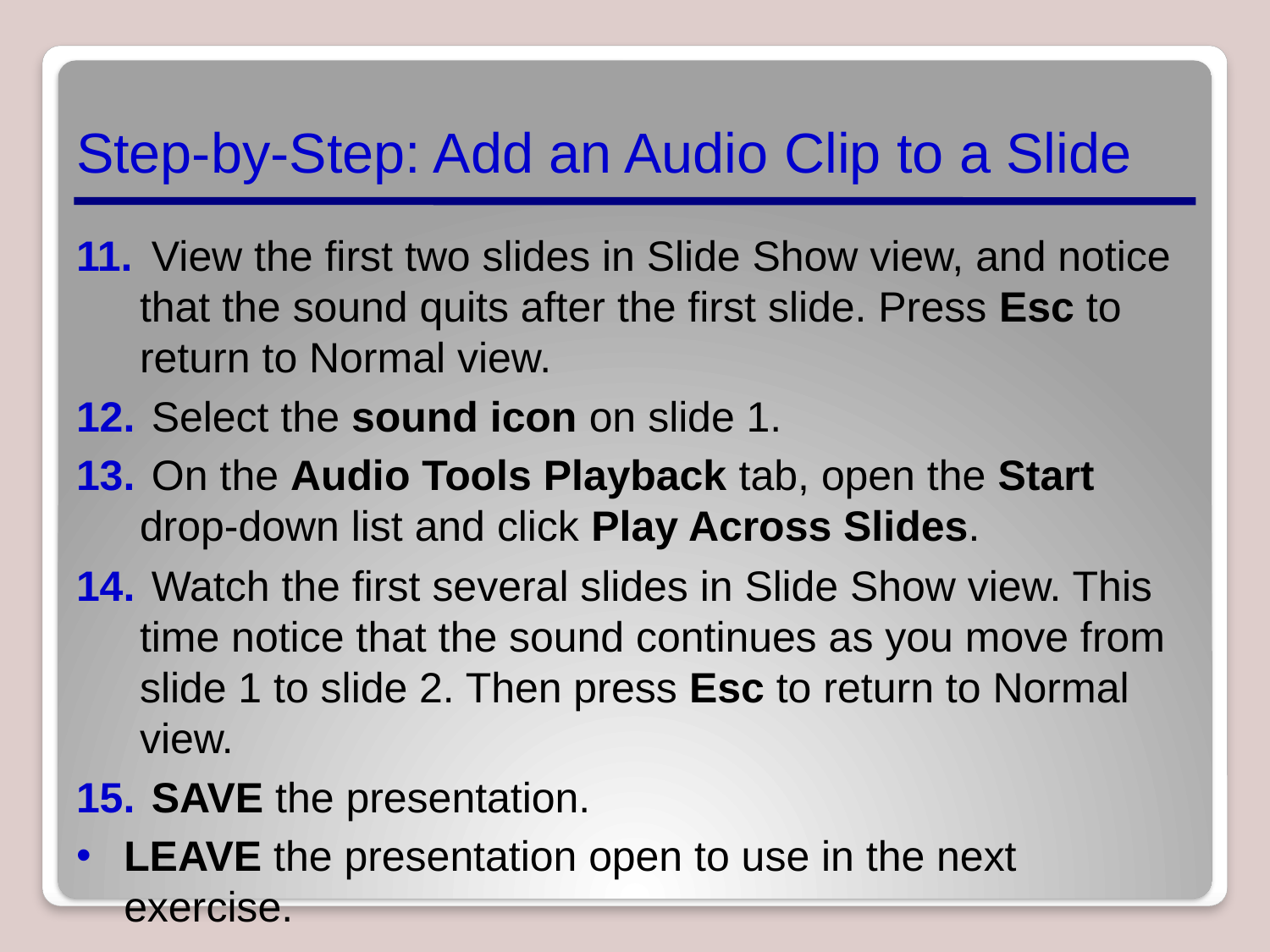

# Step-by-Step: Add an Audio Clip to a Slide
 View the first two slides in Slide Show view, and notice that the sound quits after the first slide. Press Esc to return to Normal view.
 Select the sound icon on slide 1.
 On the Audio Tools Playback tab, open the Start drop-down list and click Play Across Slides.
 Watch the first several slides in Slide Show view. This time notice that the sound continues as you move from slide 1 to slide 2. Then press Esc to return to Normal view.
 SAVE the presentation.
LEAVE the presentation open to use in the next exercise.